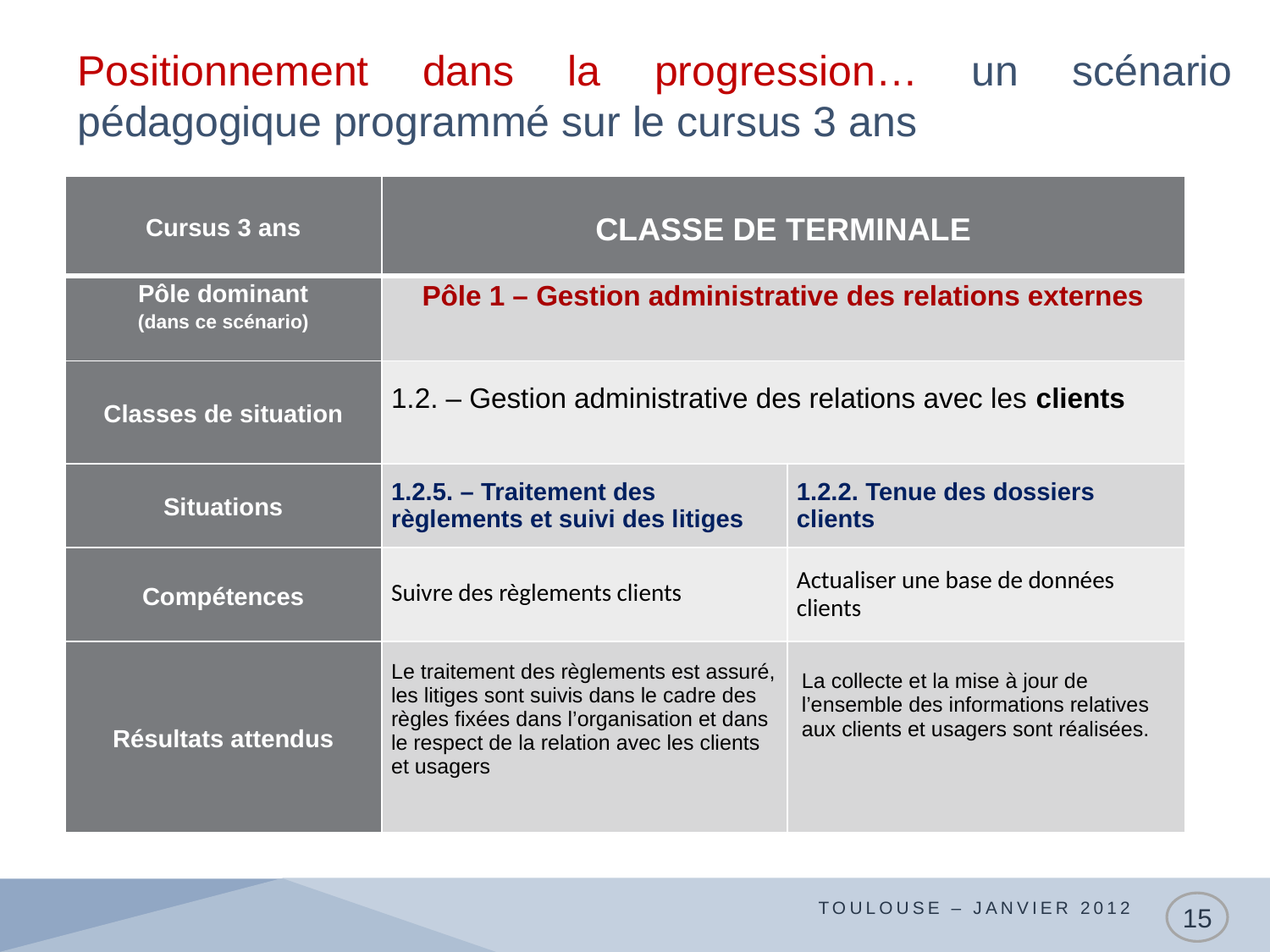

# Positionnement dans la progression… un scénario pédagogique programmé sur le cursus 3 ans
| Cursus 3 ans | CLASSE DE TERMINALE |  |
| --- | --- | --- |
| Pôle dominant (dans ce scénario) | Pôle 1 – Gestion administrative des relations externes |  |
| Classes de situation | 1.2. – Gestion administrative des relations avec les clients |  |
| Situations | 1.2.5. – Traitement des règlements et suivi des litiges | 1.2.2. Tenue des dossiers clients |
| Compétences | Suivre des règlements clients | Actualiser une base de données clients |
| Résultats attendus | Le traitement des règlements est assuré, les litiges sont suivis dans le cadre des règles fixées dans l’organisation et dans le respect de la relation avec les clients et usagers | La collecte et la mise à jour de l’ensemble des informations relatives aux clients et usagers sont réalisées. |
TOULOUSE – JANVIER 2012
15